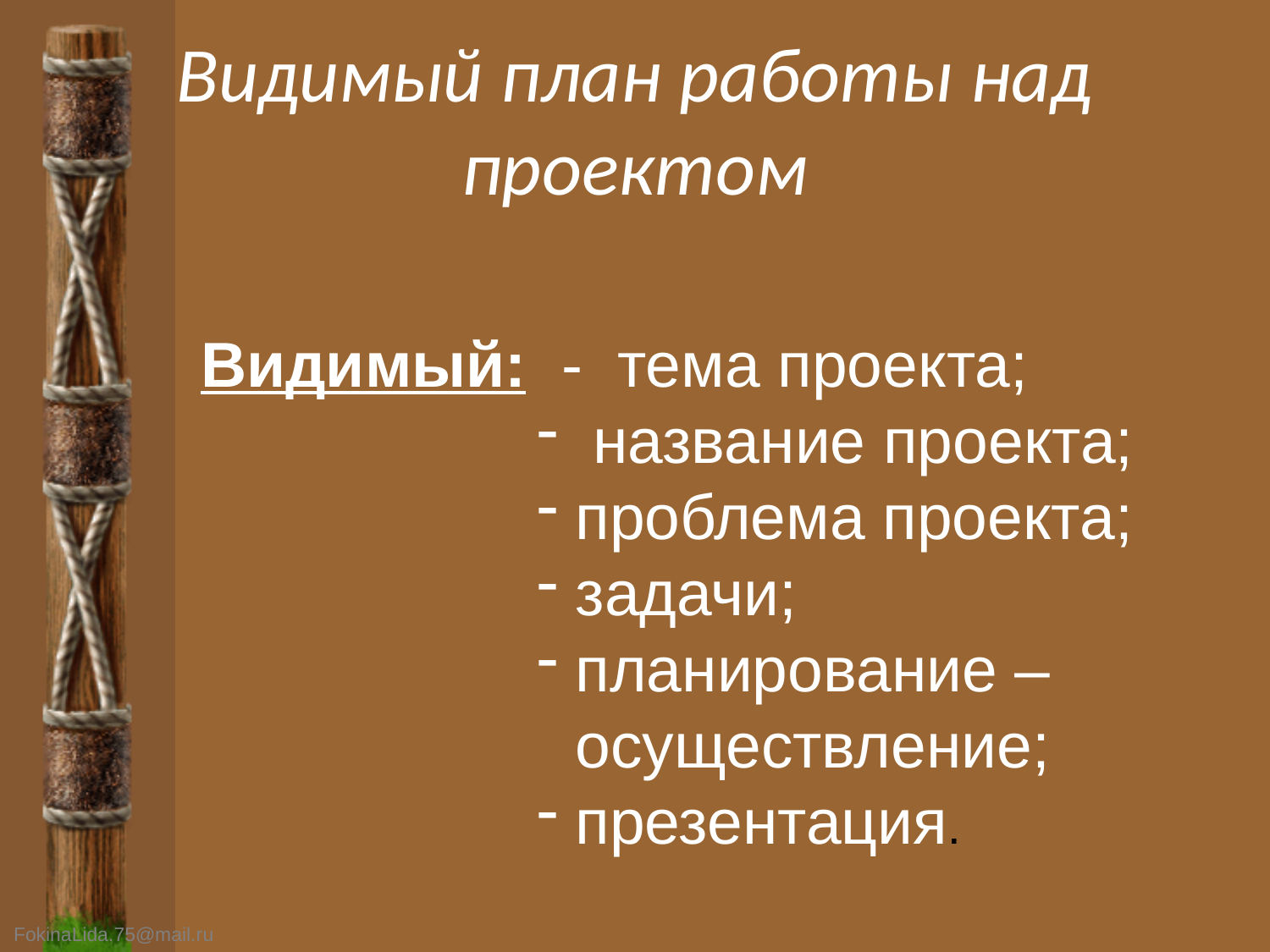

# Видимый план работы над проектом
Видимый:  -  тема проекта;
 название проекта;
проблема проекта;
задачи;
планирование – осуществление;
презентация.